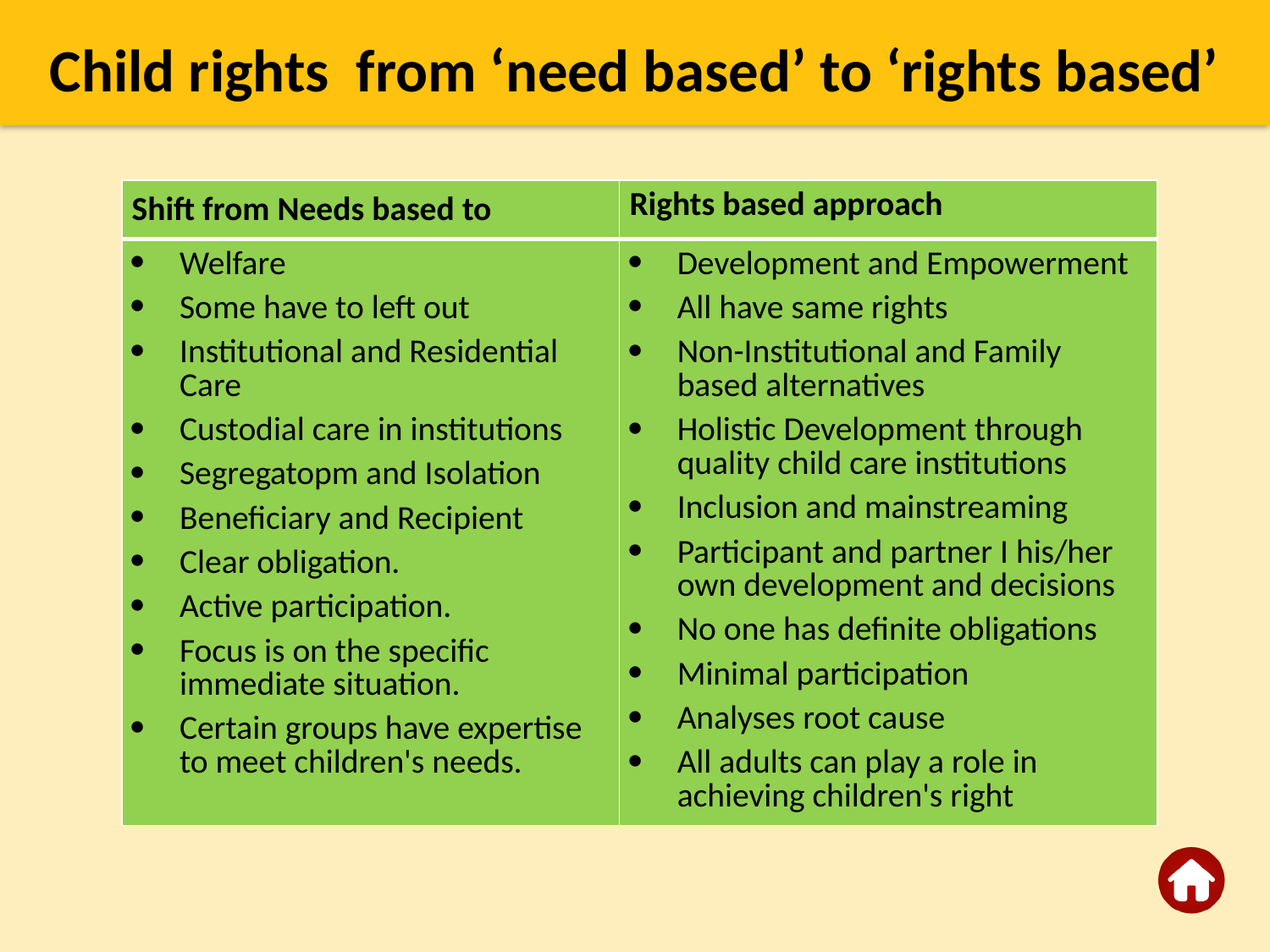

Child rights  from ‘need based’ to ‘rights based’
| Shift from Needs based to | Rights based approach |
| --- | --- |
| Welfare Some have to left out Institutional and Residential Care Custodial care in institutions Segregatopm and Isolation Beneficiary and Recipient Clear obligation. Active participation. Focus is on the specific immediate situation. Certain groups have expertise to meet children's needs. | Development and Empowerment All have same rights Non-Institutional and Family based alternatives Holistic Development through quality child care institutions Inclusion and mainstreaming Participant and partner I his/her own development and decisions No one has definite obligations Minimal participation Analyses root cause All adults can play a role in achieving children's right |